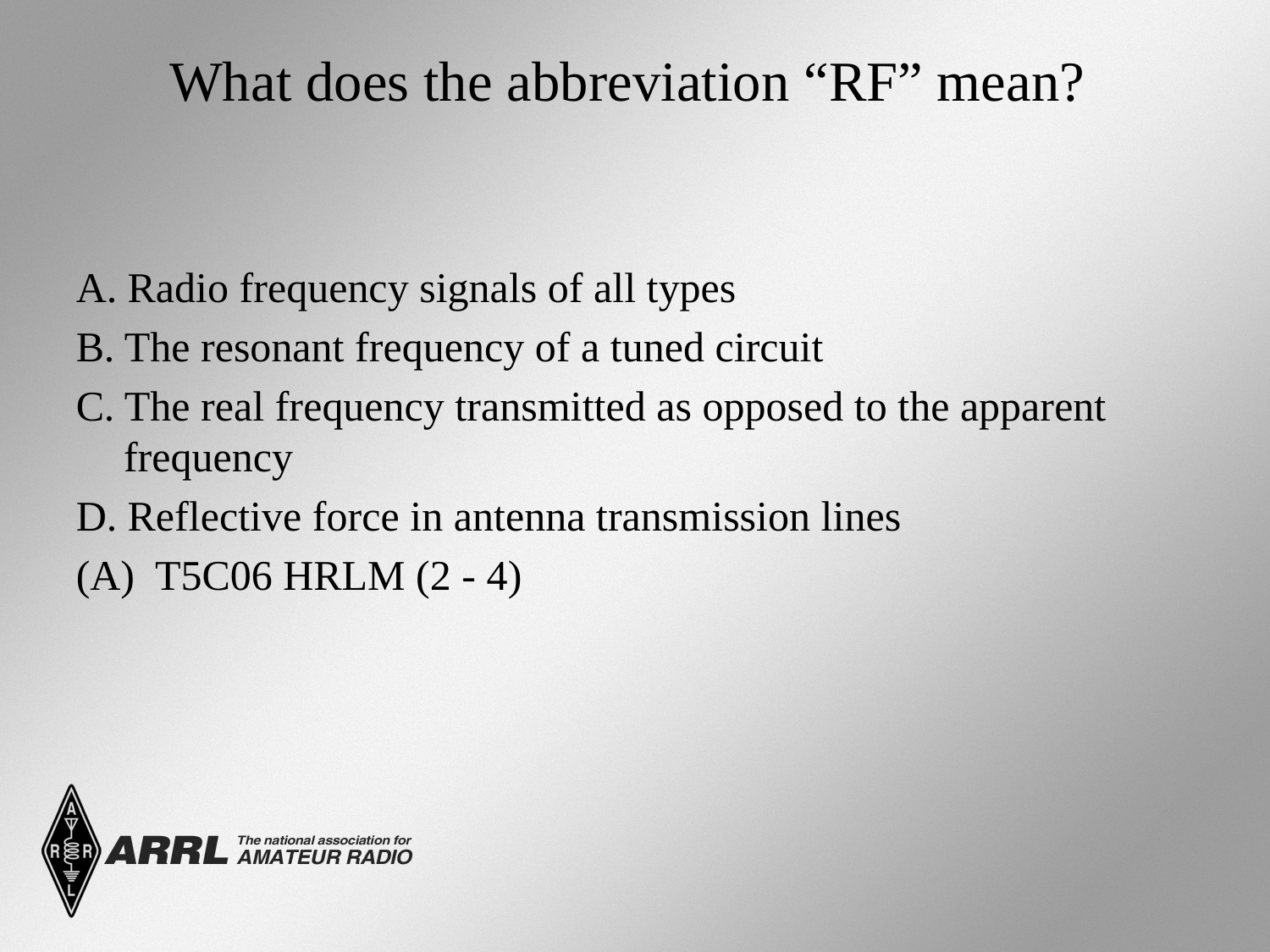

# What does the abbreviation “RF” mean?
A. Radio frequency signals of all types
B. The resonant frequency of a tuned circuit
C. The real frequency transmitted as opposed to the apparent frequency
D. Reflective force in antenna transmission lines
(A)  T5C06 HRLM (2 - 4)